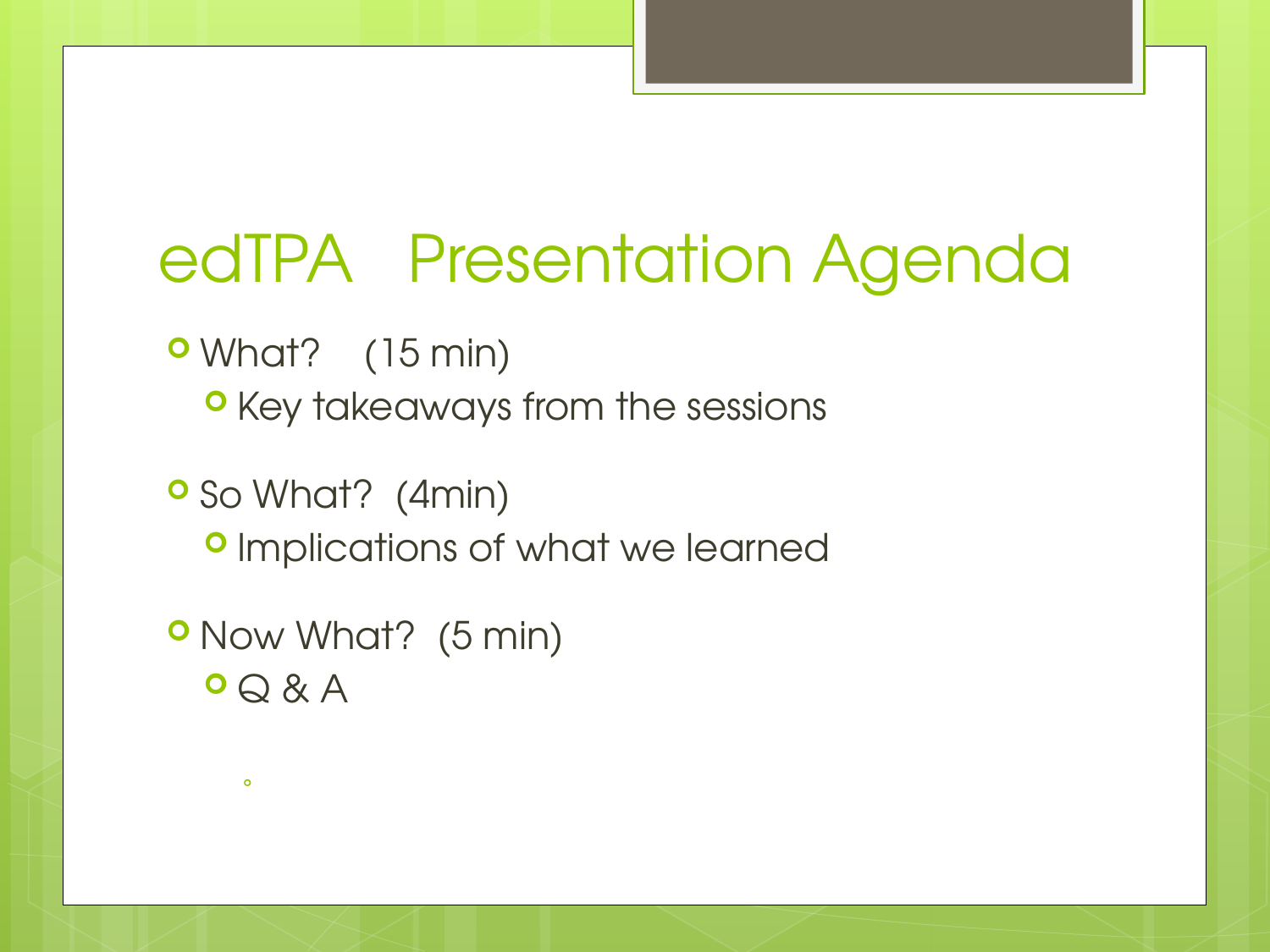

# edTPA   Presentation Agenda
What?    (15 min)
Key takeaways from the sessions

So What?  (4min)
Implications of what we learned

Now What?  (5 min)
Q & A